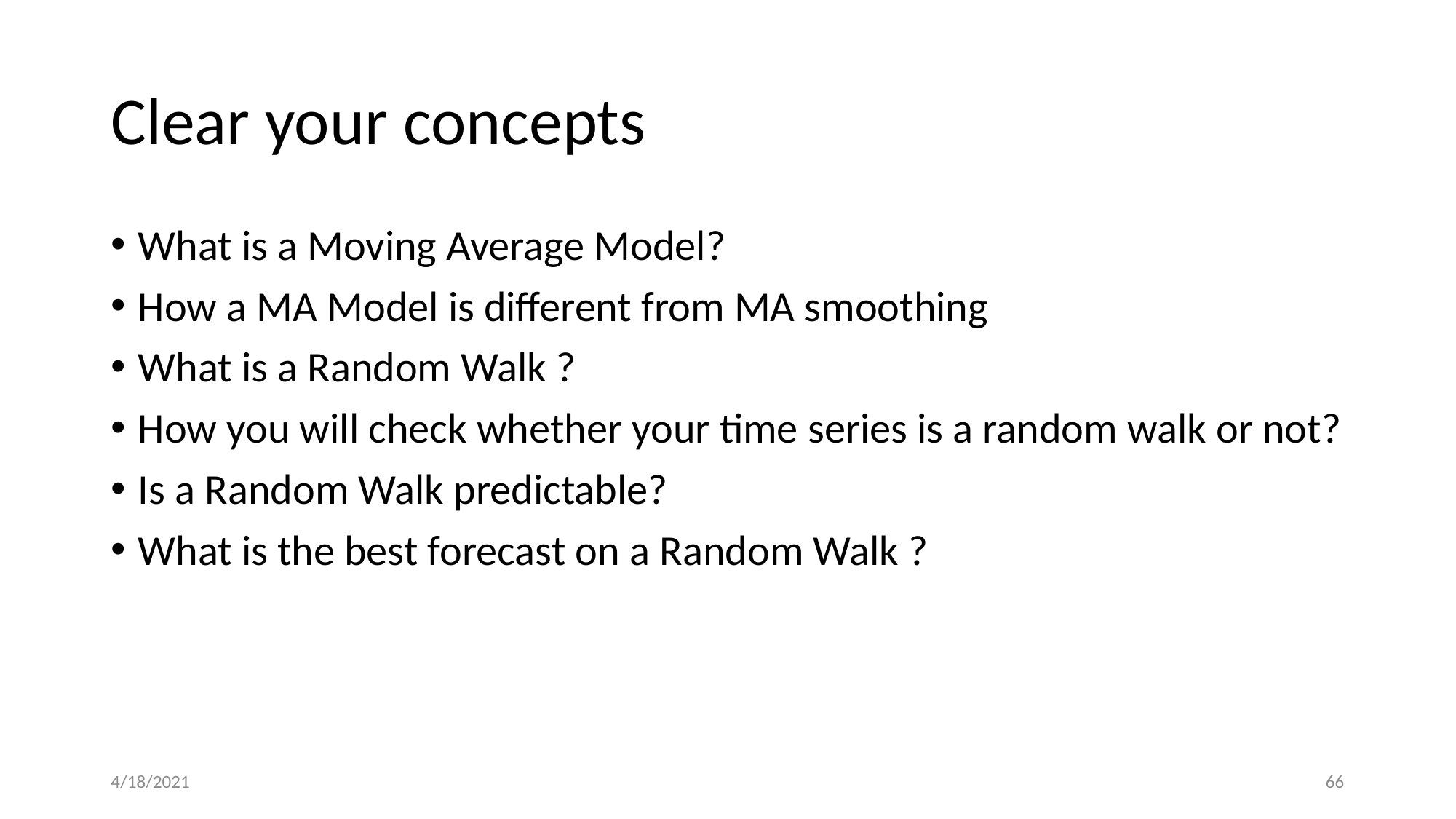

# Clear your concepts
What is a Moving Average Model?
How a MA Model is different from MA smoothing
What is a Random Walk ?
How you will check whether your time series is a random walk or not?
Is a Random Walk predictable?
What is the best forecast on a Random Walk ?

4/18/2021
66